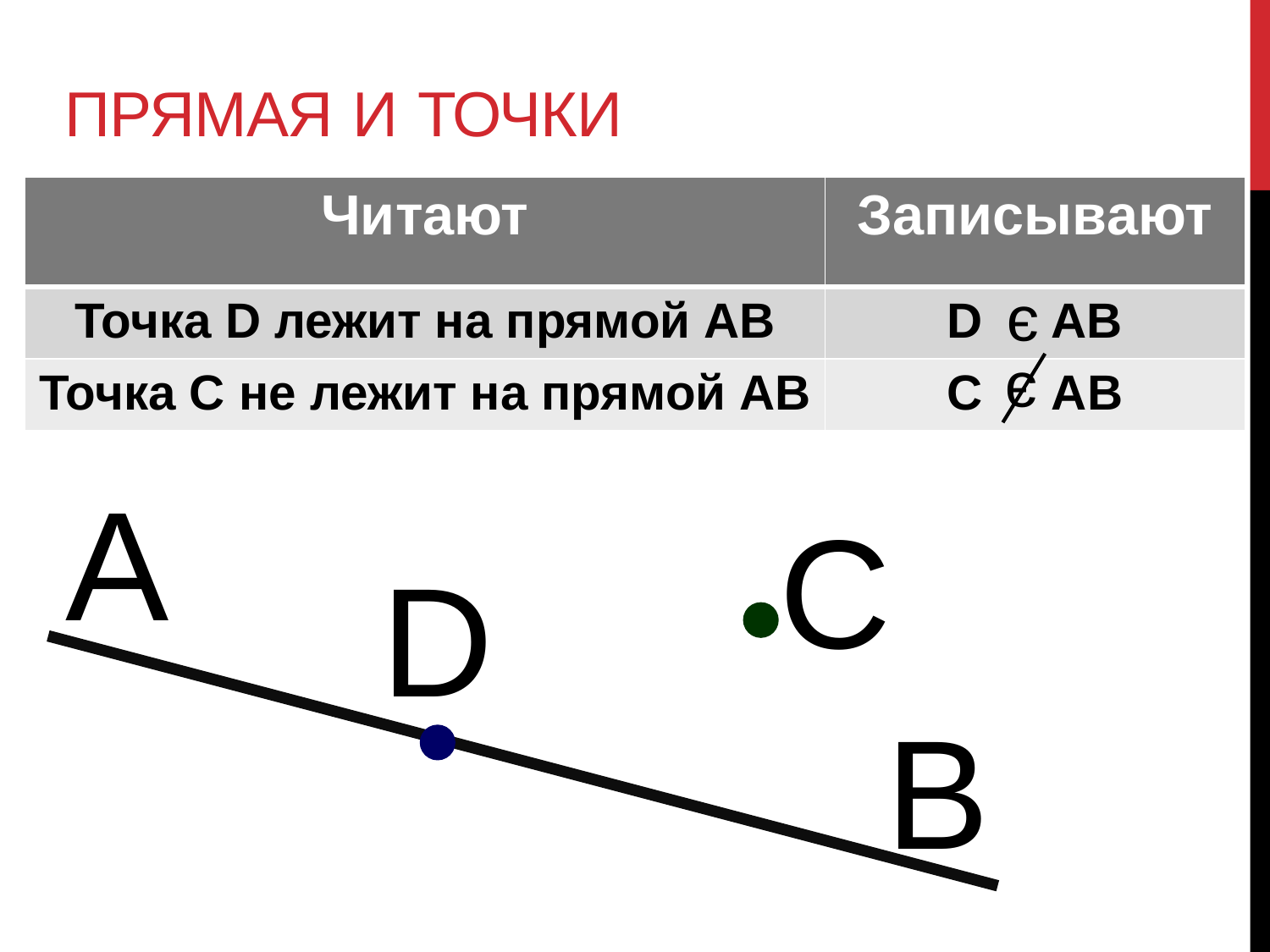

# Прямая и точки
| Читают | Записывают |
| --- | --- |
| Точка D лежит на прямой АВ | D АВ |
| Точка С не лежит на прямой АВ | С АВ |
э
э
А
C
D

В